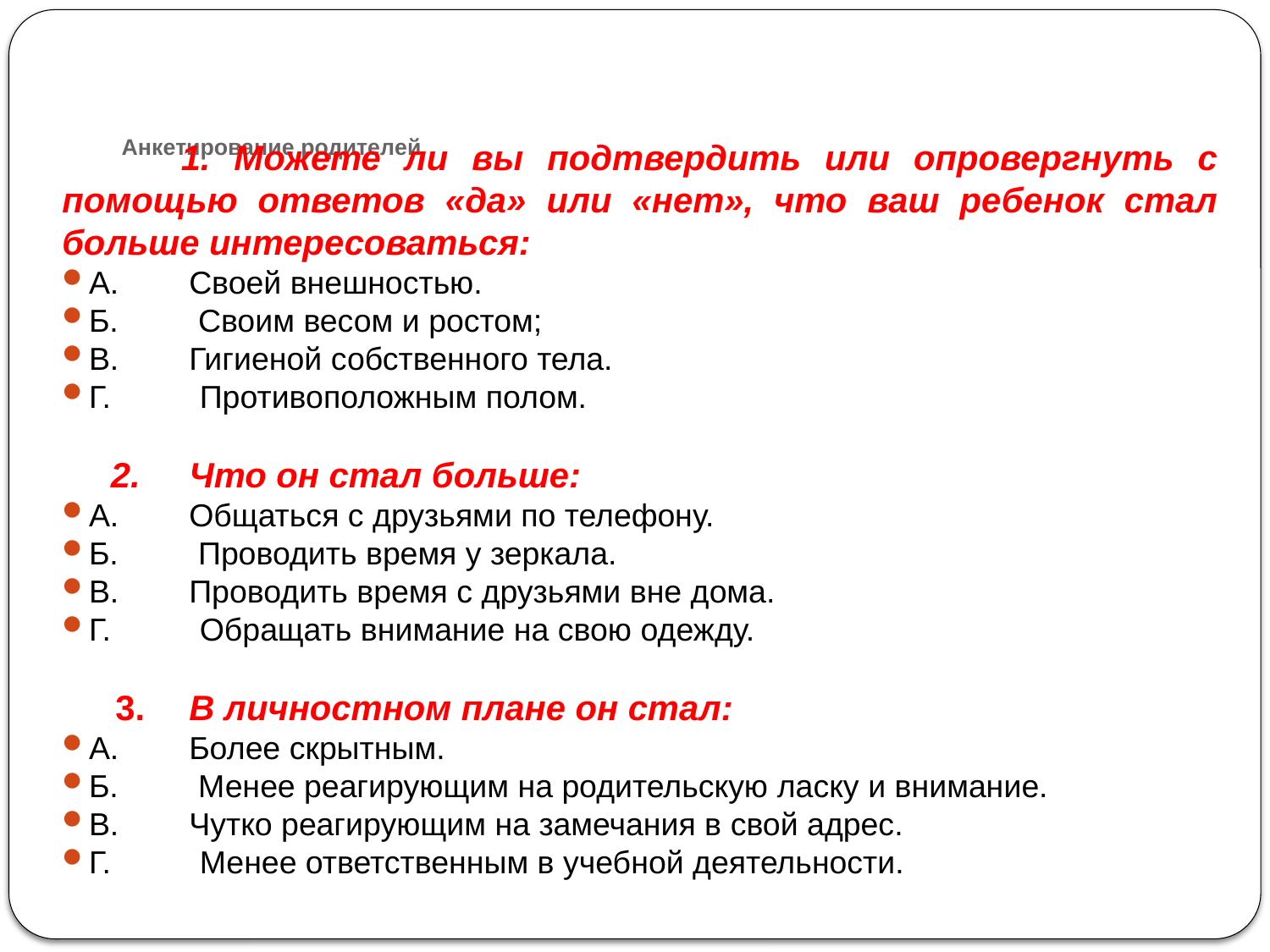

# Анкетирование родителей
     1. Можете ли вы подтвердить или опровергнуть с помощью ответов «да» или «нет», что ваш ребенок стал больше интересоваться:
A.	Своей внешностью.
Б.         Своим весом и ростом;
B.	Гигиеной собственного тела.
Г.          Противоположным полом.

     2.	Что он стал больше:
A.	Общаться с друзьями по телефону.
Б.         Проводить время у зеркала.
B.	Проводить время с друзьями вне дома.
Г.          Обращать внимание на свою одежду.

      3.	В личностном плане он стал:
A.	Более скрытным.
Б.         Менее реагирующим на родительскую ласку и внимание.
B.	Чутко реагирующим на замечания в свой адрес.
Г.          Менее ответственным в учебной деятельности.